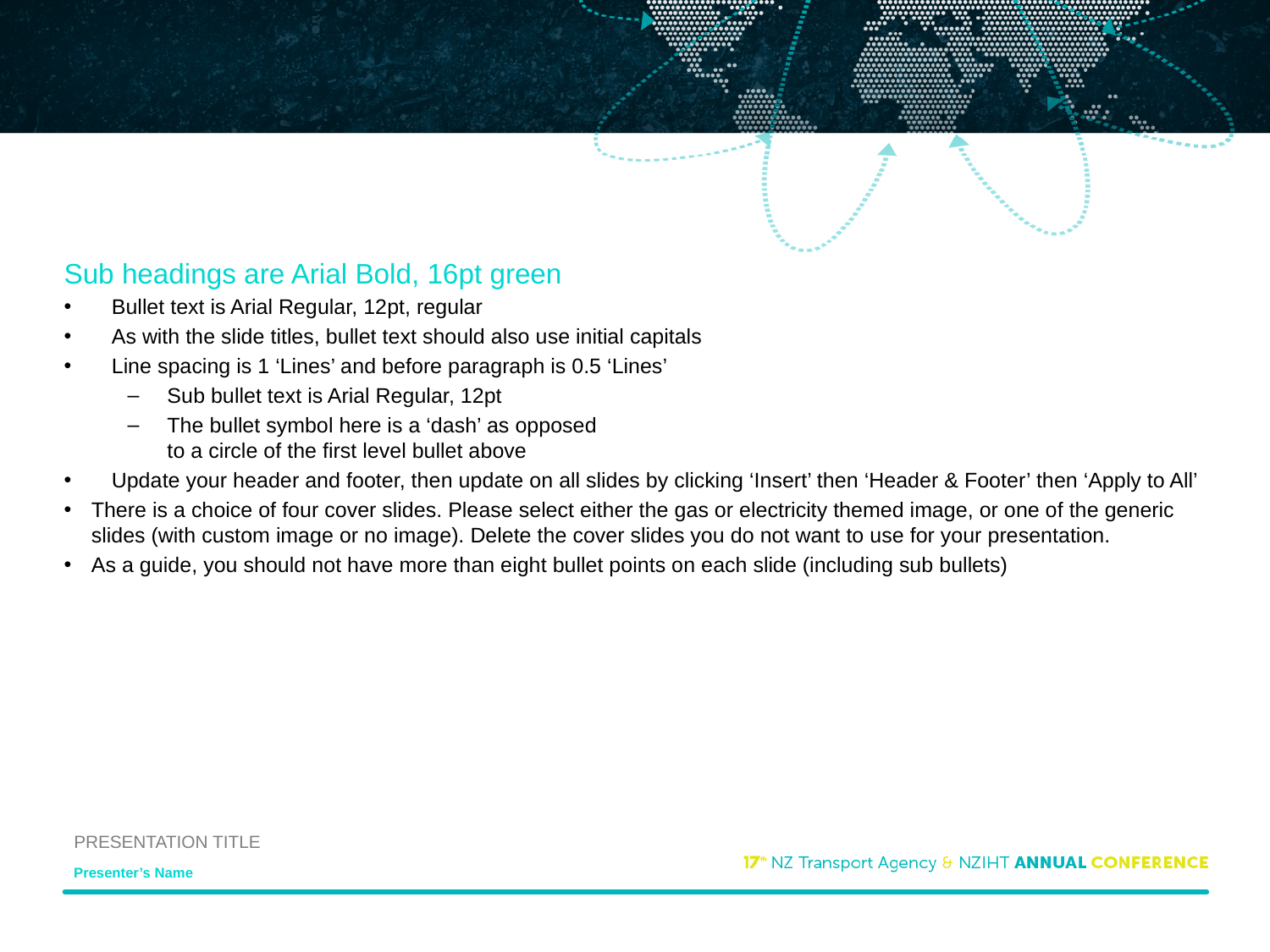

#
Sub headings are Arial Bold, 16pt green
Bullet text is Arial Regular, 12pt, regular
As with the slide titles, bullet text should also use initial capitals
Line spacing is 1 ‘Lines’ and before paragraph is 0.5 ‘Lines’
Sub bullet text is Arial Regular, 12pt
The bullet symbol here is a ‘dash’ as opposed
to a circle of the first level bullet above
Update your header and footer, then update on all slides by clicking ‘Insert’ then ‘Header & Footer’ then ‘Apply to All’
There is a choice of four cover slides. Please select either the gas or electricity themed image, or one of the generic slides (with custom image or no image). Delete the cover slides you do not want to use for your presentation.
As a guide, you should not have more than eight bullet points on each slide (including sub bullets)

PRESENTATION TITLE
Presenter’s Name